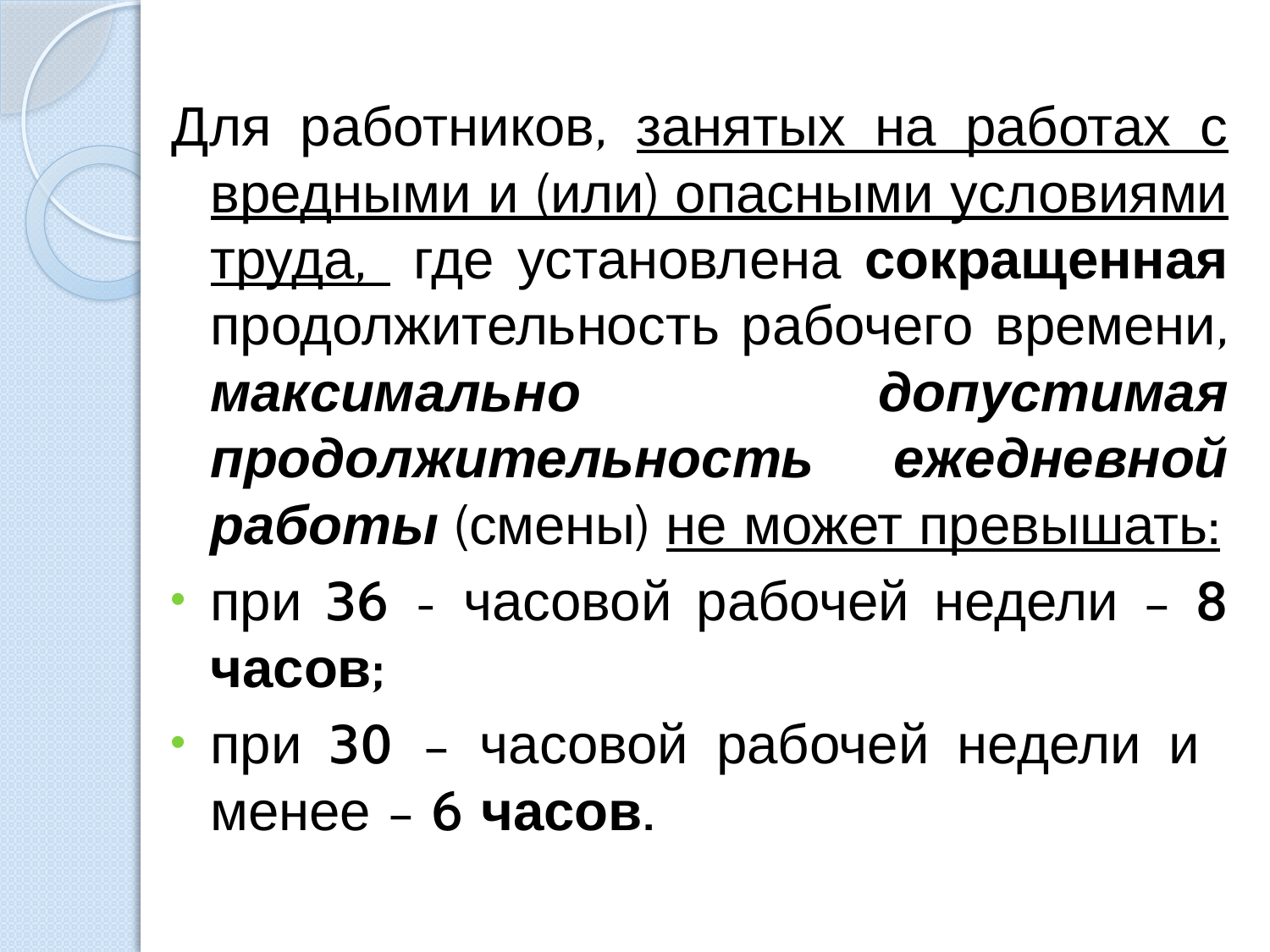

Для работников, занятых на работах с вредными и (или) опасными условиями труда,  где установлена сокращенная продолжительность рабочего времени, максимально допустимая продолжительность ежедневной работы (смены) не может превышать:
при 36 - часовой рабочей недели – 8 часов;
при 30 – часовой рабочей недели и  менее – 6 часов.